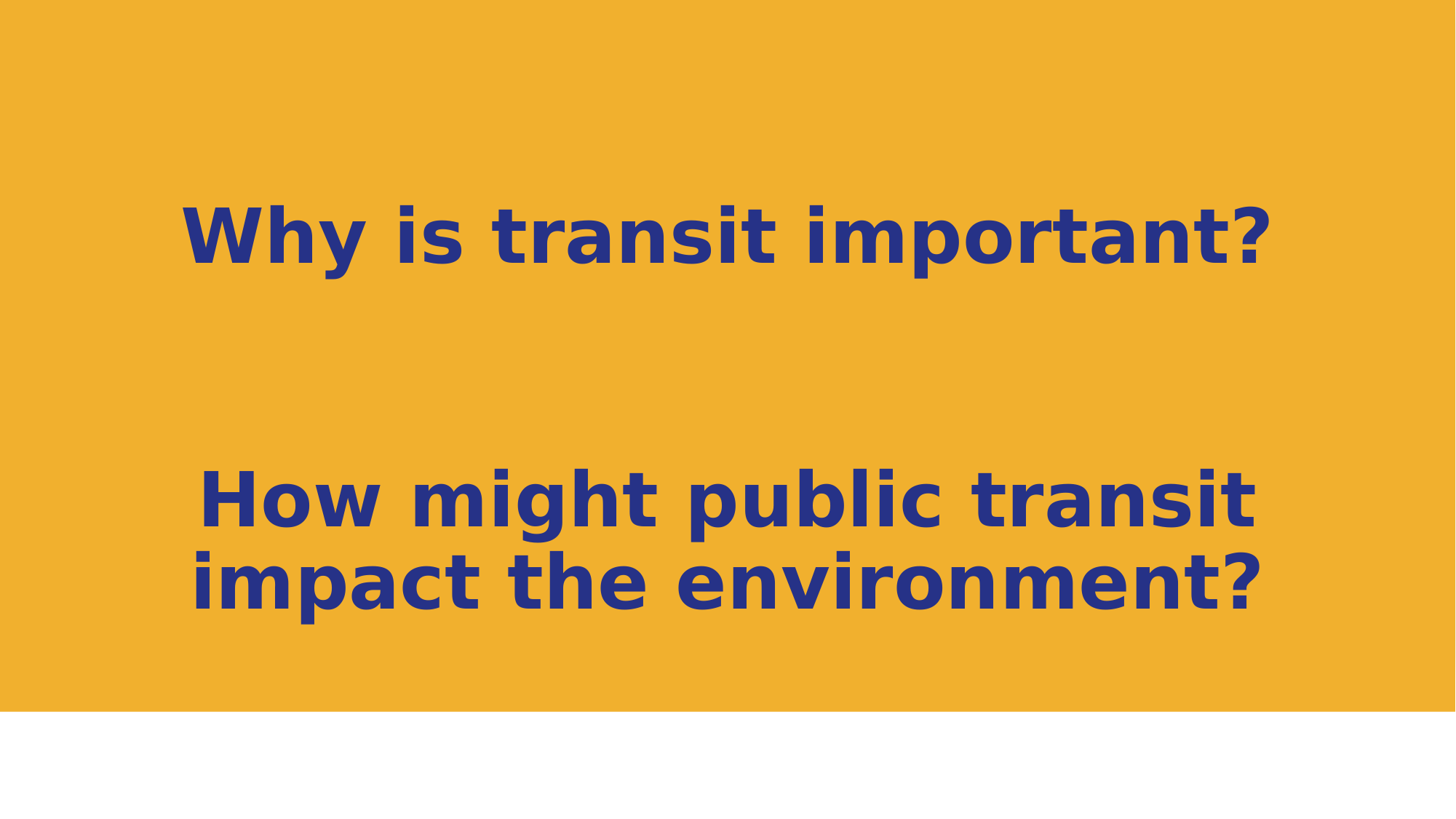

Why is transit important?
How might public transit impact the environment?